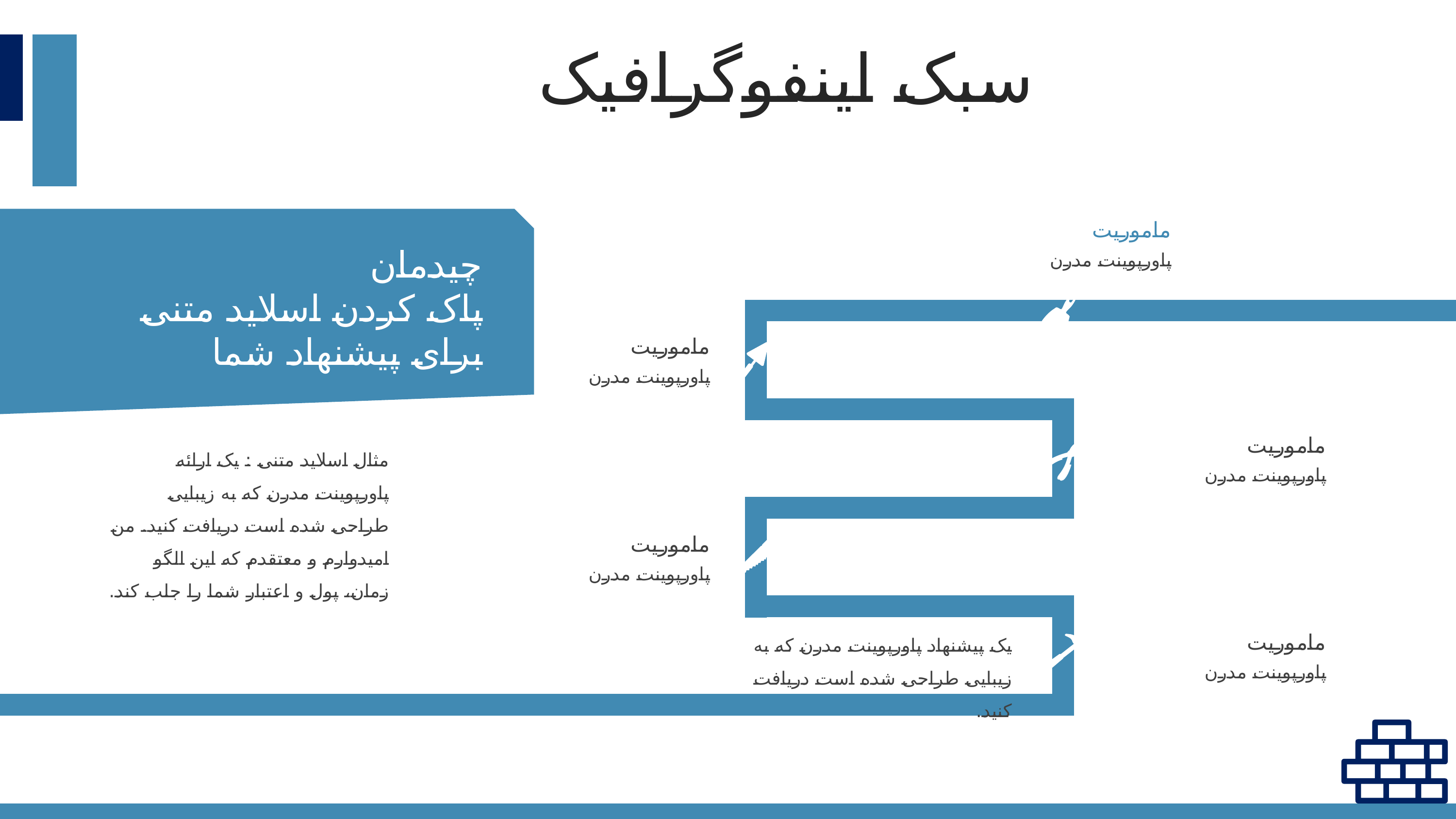

سبک اینفوگرافیک

ماموریت
چیدمان
پاک کردن اسلاید متنی برای پیشنهاد شما
پاورپوینت مدرن

ماموریت

پاورپوینت مدرن

ماموریت

مثال اسلاید متنی : یک ارائه پاورپوینت مدرن که به زیبایی طراحی شده است دریافت کنید. من امیدوارم و معتقدم که این الگو زمان، پول و اعتبار شما را جلب کند.

پاورپوینت مدرن

ماموریت

پاورپوینت مدرن

یک پیشنهاد پاورپوینت مدرن که به زیبایی طراحی شده است دریافت کنید.

ماموریت

پاورپوینت مدرن